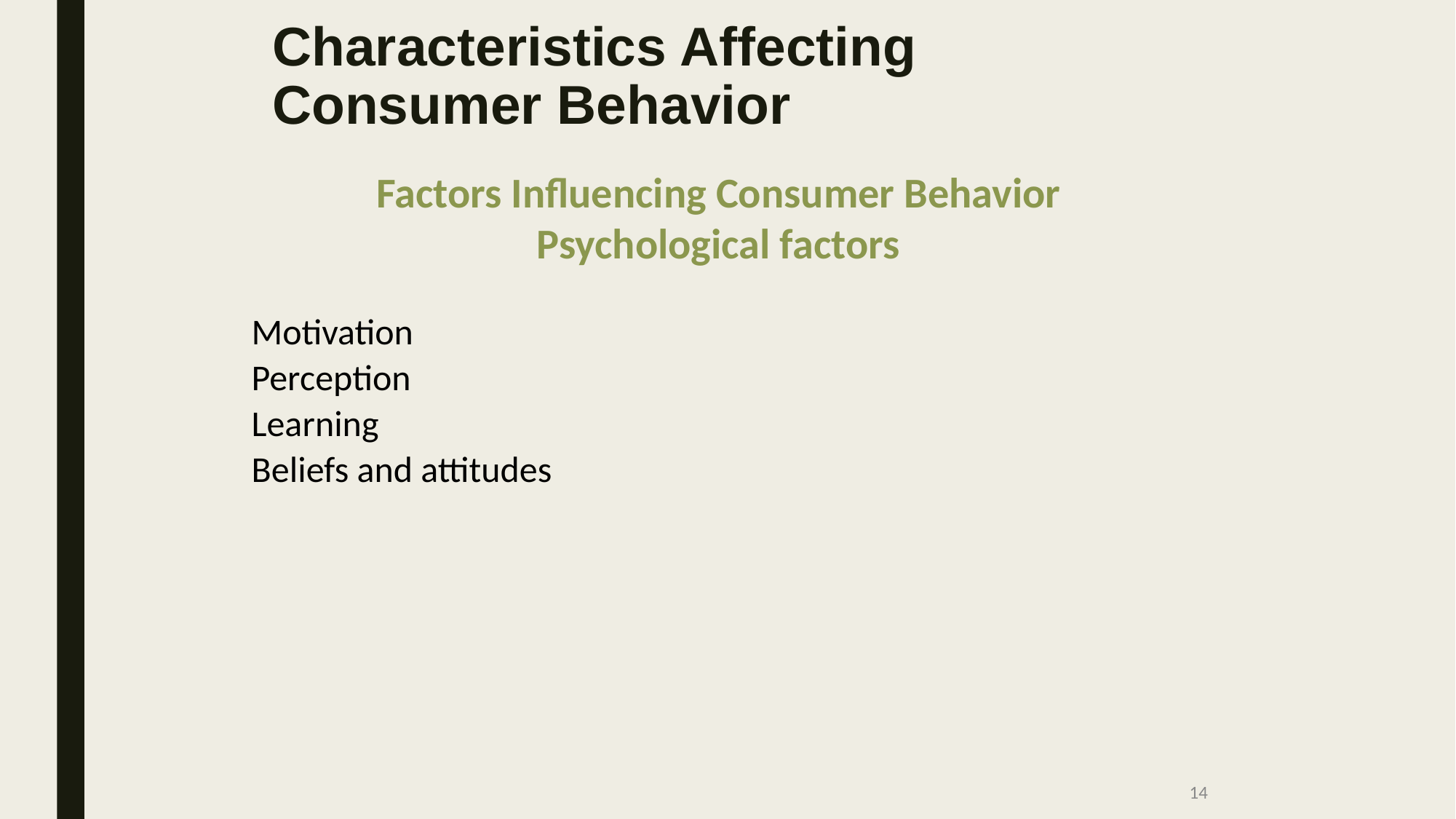

# Characteristics Affecting Consumer Behavior
Factors Influencing Consumer Behavior
Psychological factors

Motivation
Perception
Learning
Beliefs and attitudes
14